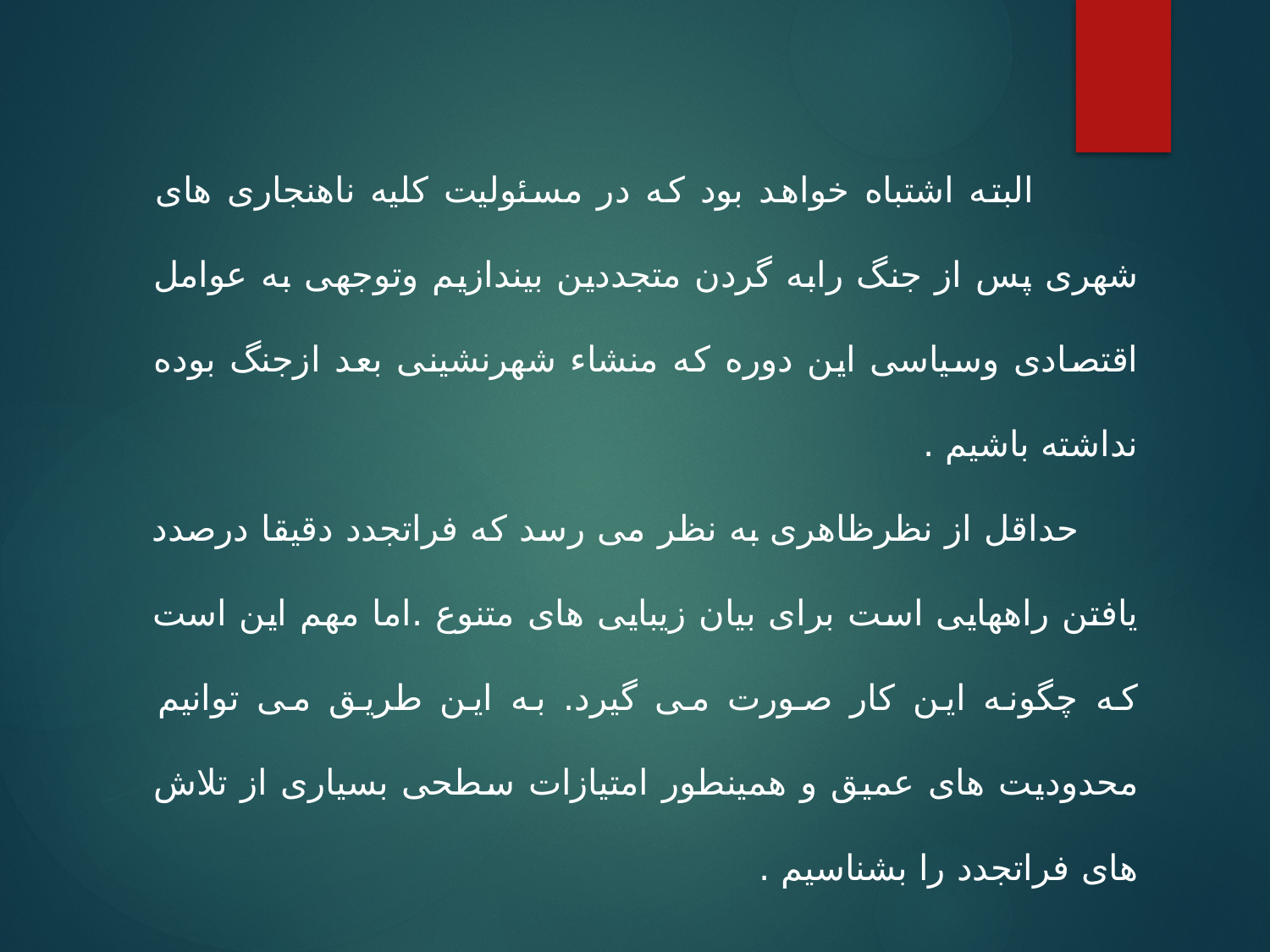

البته اشتباه خواهد بود که در مسئولیت کلیه ناهنجاری های شهری پس از جنگ رابه گردن متجددین بیندازیم وتوجهی به عوامل اقتصادی وسیاسی این دوره که منشاء شهرنشینی بعد ازجنگ بوده نداشته باشیم .
     حداقل از نظرظاهری به نظر می رسد که فراتجدد دقیقا درصدد یافتن راههایی است برای بیان زیبایی های متنوع .اما مهم این است که چگونه این کار صورت می گیرد. به این طریق می توانیم محدودیت های عمیق و همینطور امتیازات سطحی بسیاری از تلاش های فراتجدد را بشناسیم .